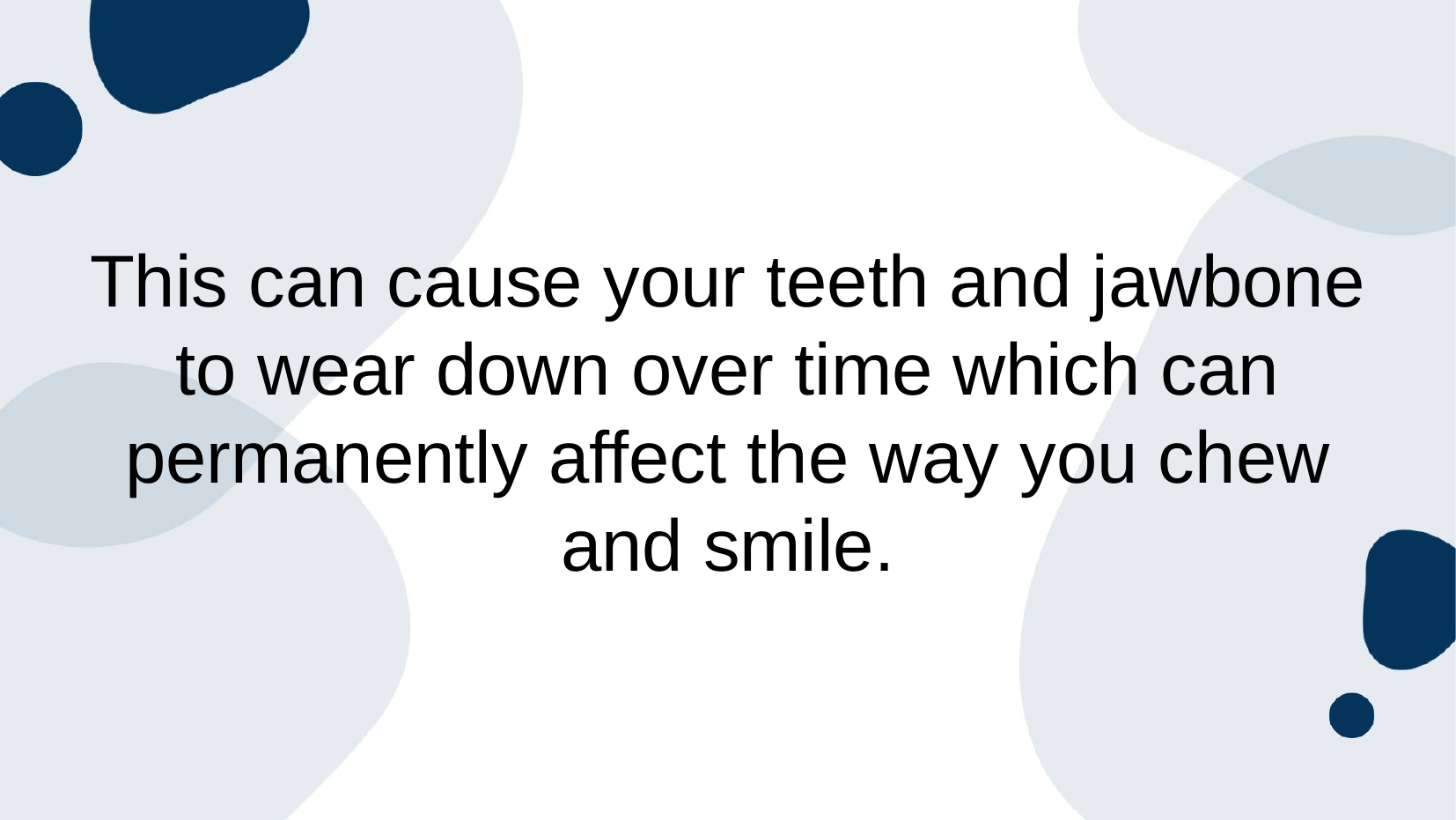

This can cause your teeth and jawbone to wear down over time which can permanently affect the way you chew and smile.